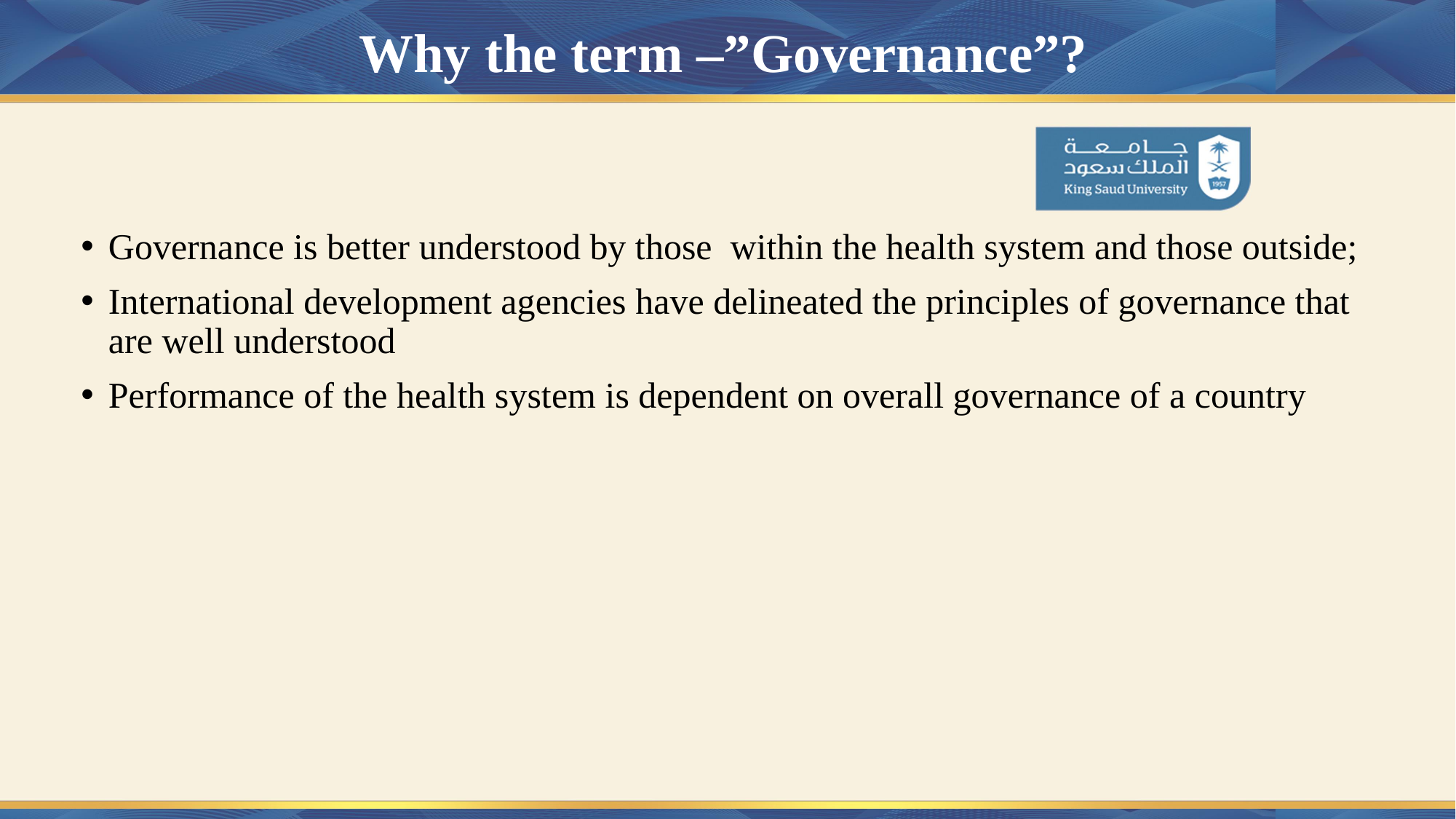

# Why the term –”Governance”?
Governance is better understood by those  within the health system and those outside;
International development agencies have delineated the principles of governance that are well understood
Performance of the health system is dependent on overall governance of a country